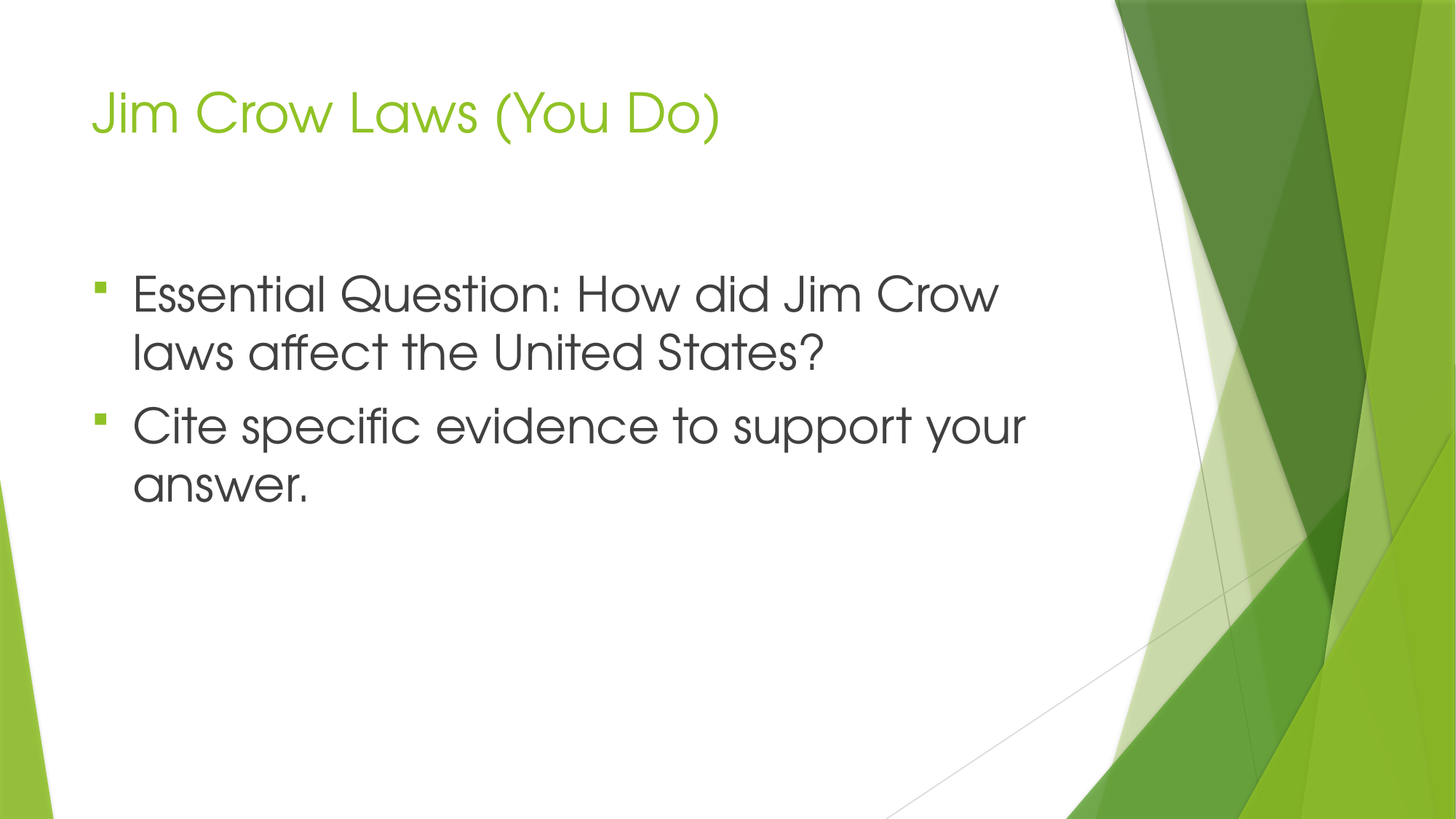

# Jim Crow Laws (You Do)
Essential Question: How did Jim Crow laws affect the United States?
Cite specific evidence to support your answer.